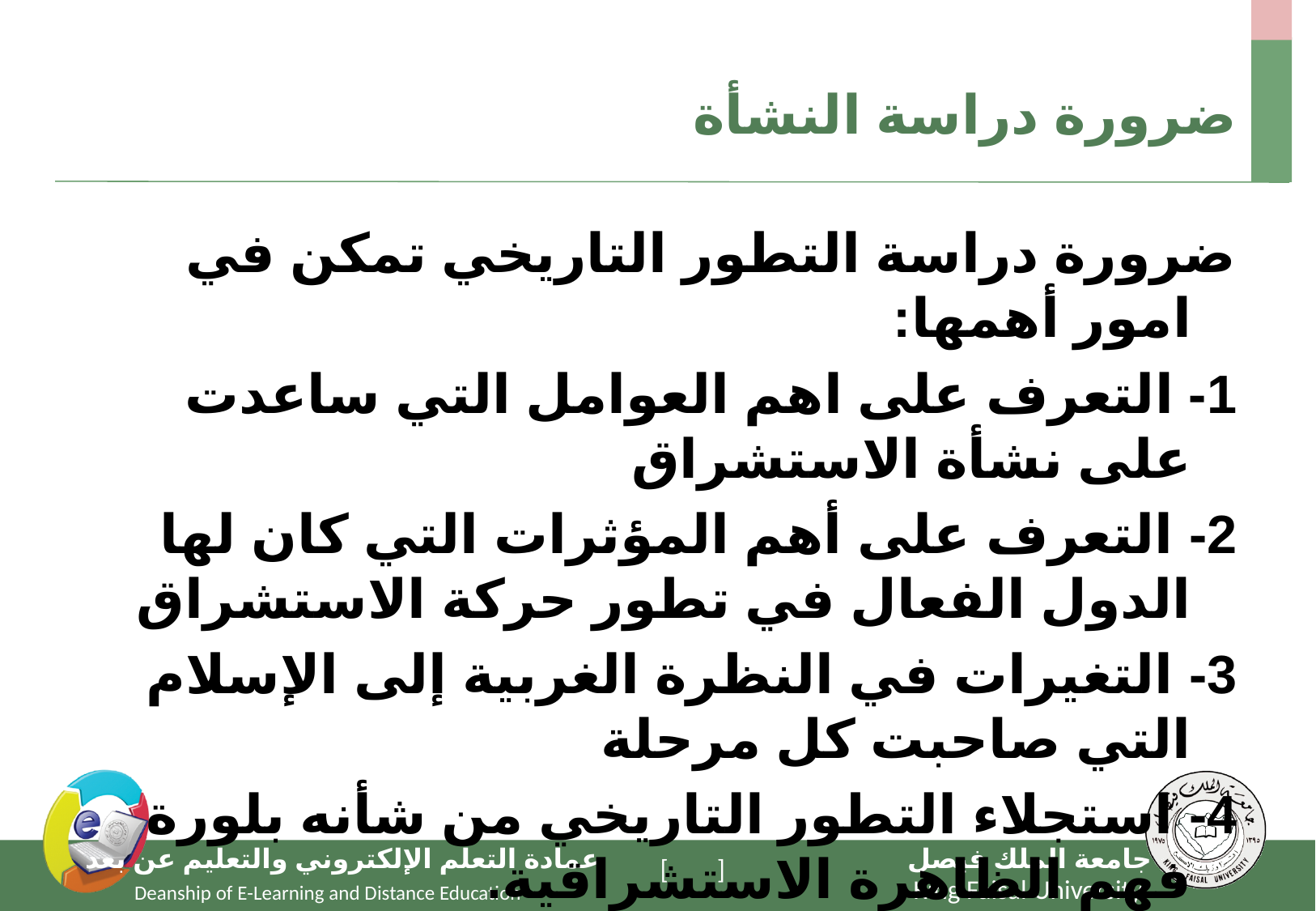

# ضرورة دراسة النشأة
ضرورة دراسة التطور التاريخي تمكن في امور أهمها:
1- التعرف على اهم العوامل التي ساعدت على نشأة الاستشراق
2- التعرف على أهم المؤثرات التي كان لها الدول الفعال في تطور حركة الاستشراق
3- التغيرات في النظرة الغربية إلى الإسلام التي صاحبت كل مرحلة
4- استجلاء التطور التاريخي من شأنه بلورة فهم الظاهرة الاستشراقية.